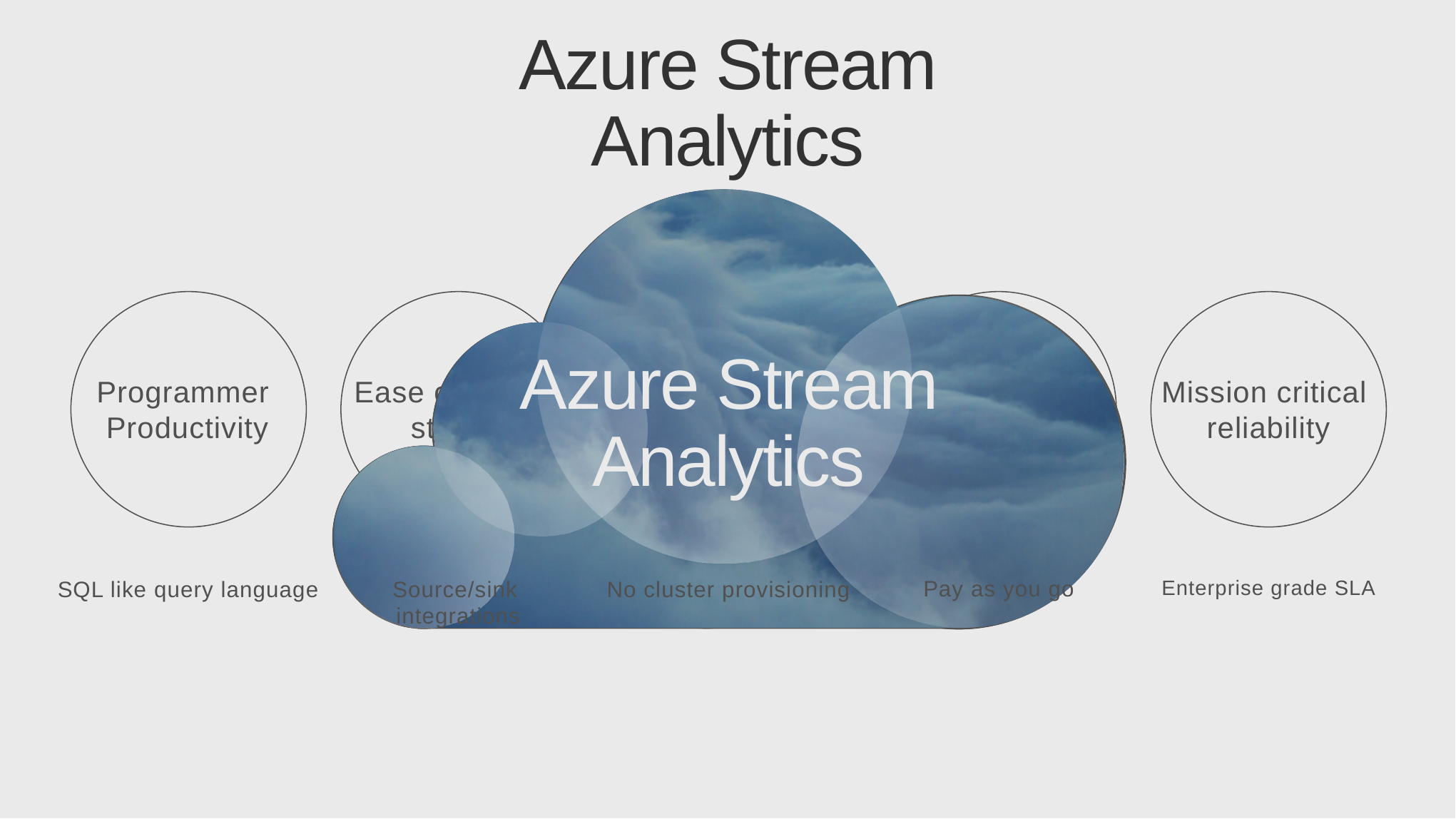

PPT REM 3

Azure Stream Analytics
#

Azure Stream Analytics
Ease of getting
started
Fully managed
Lowest TCO
Mission critical
reliability
Programmer
Productivity

Pay as you go
SQL like query language
Source/sink
integrations
No cluster provisioning
Enterprise grade SLA